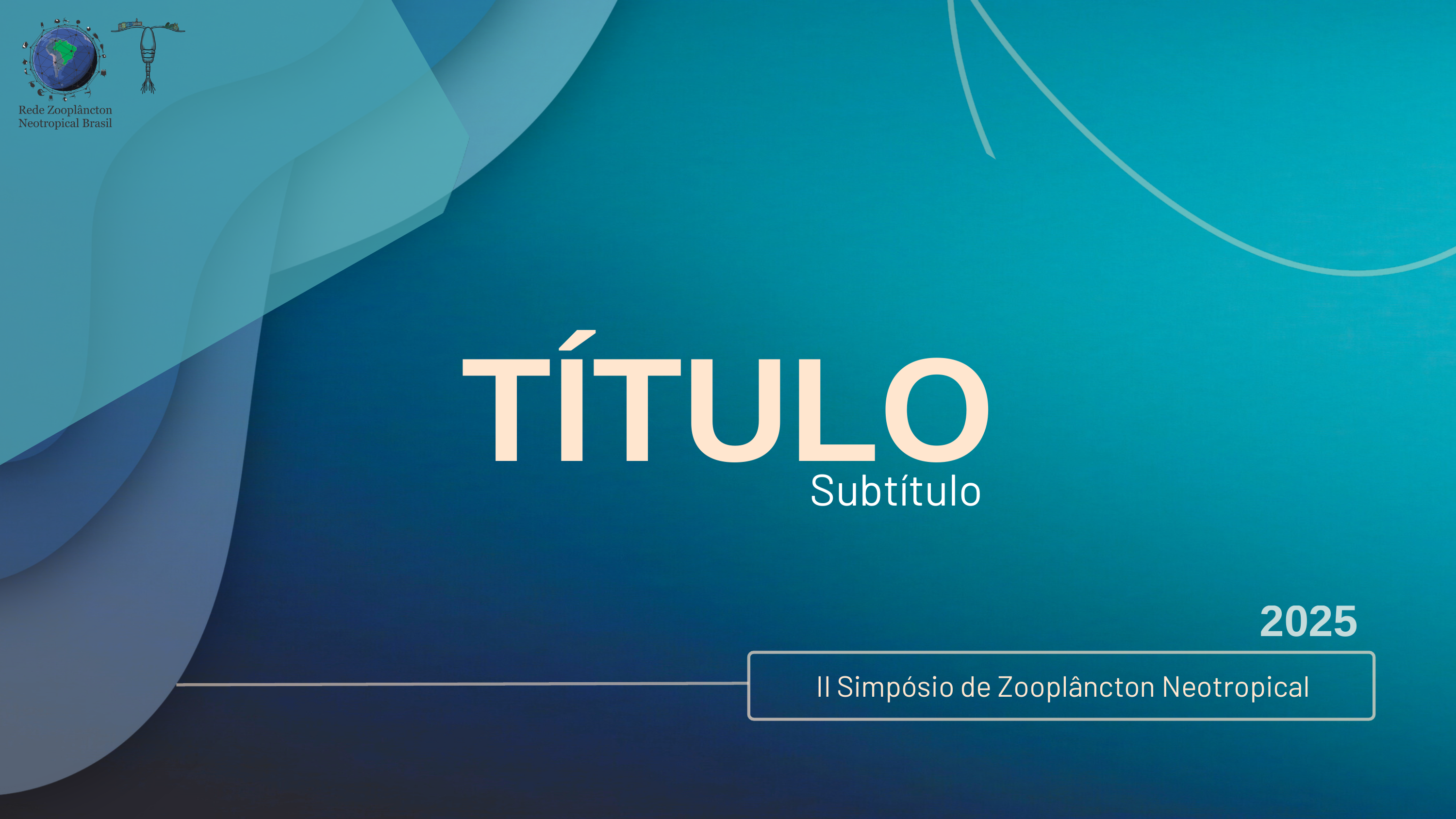

TÍTULO
Subtítulo
2025

II Simpósio de Zooplâncton Neotropical